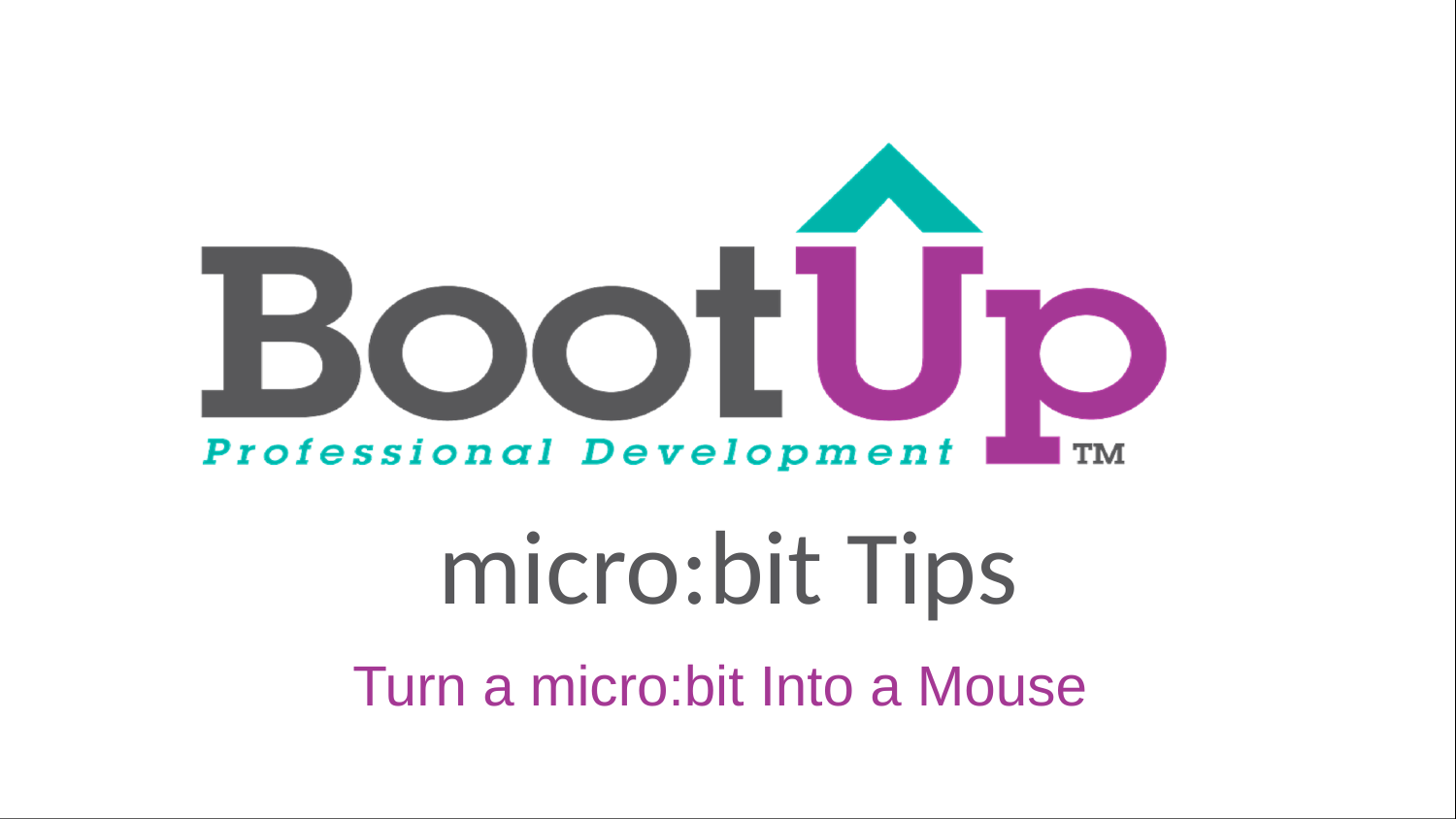

# micro:bit Tips
Turn a micro:bit Into a Mouse